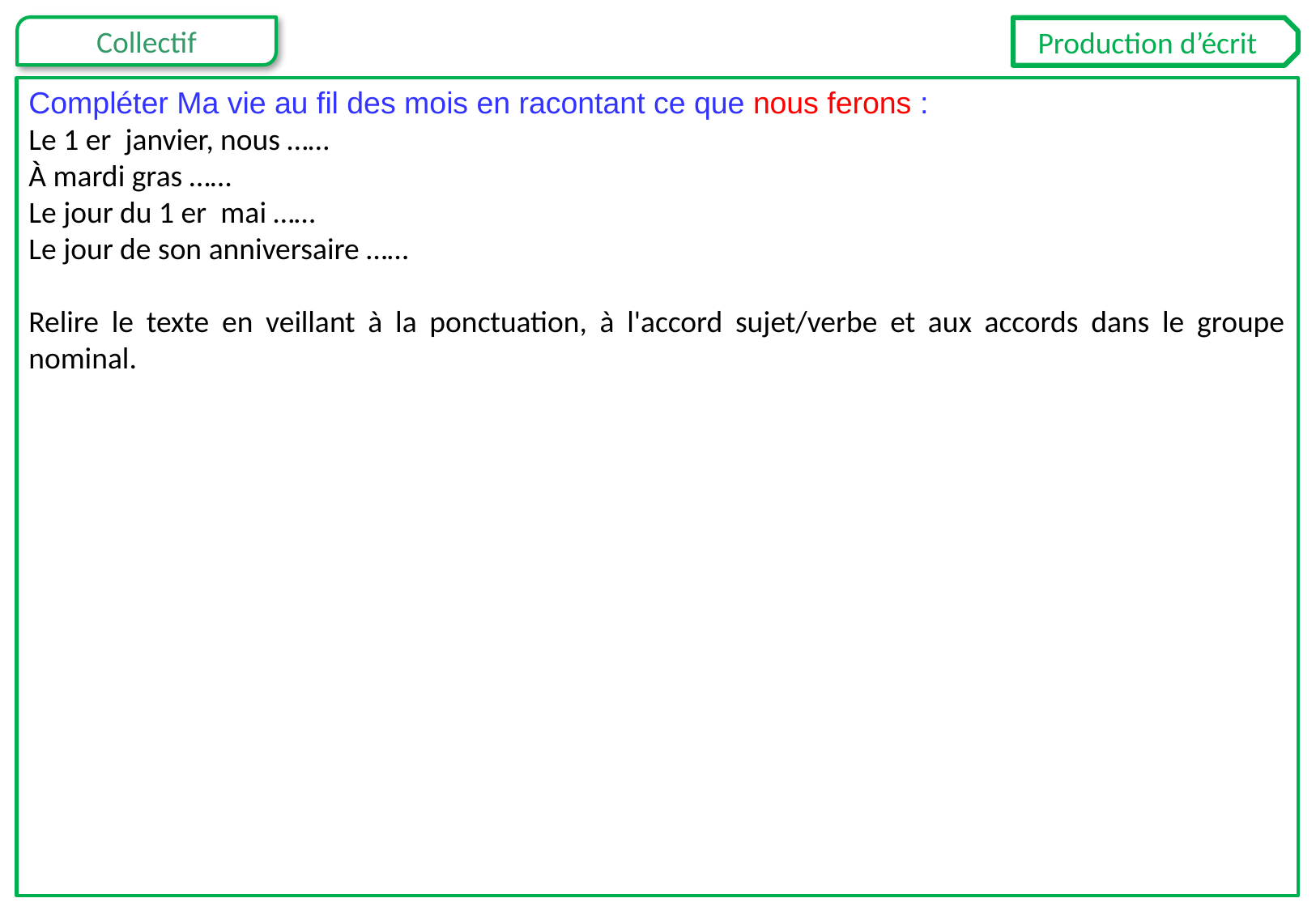

Production d’écrit
Compléter Ma vie au fil des mois en racontant ce que nous ferons :
Le 1 er  janvier, nous ……
À mardi gras ……
Le jour du 1 er  mai ……
Le jour de son anniversaire ……

Relire le texte en veillant à la ponctuation, à l'accord sujet/verbe et aux accords dans le groupe nominal.